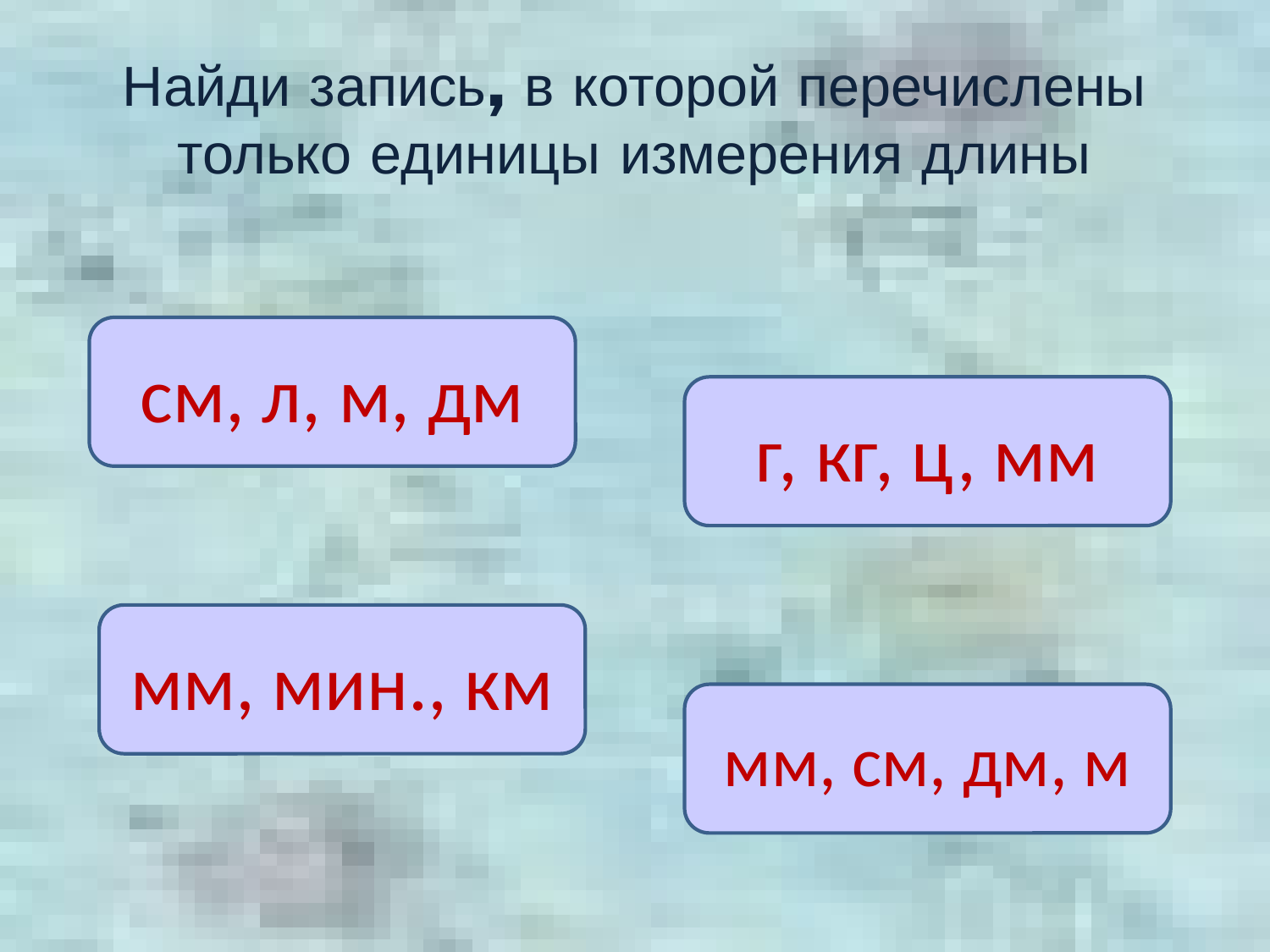

# Найди запись, в которой перечислены только единицы измерения длины
см, л, м, дм
г, кг, ц, мм
мм, мин., км
мм, см, дм, м